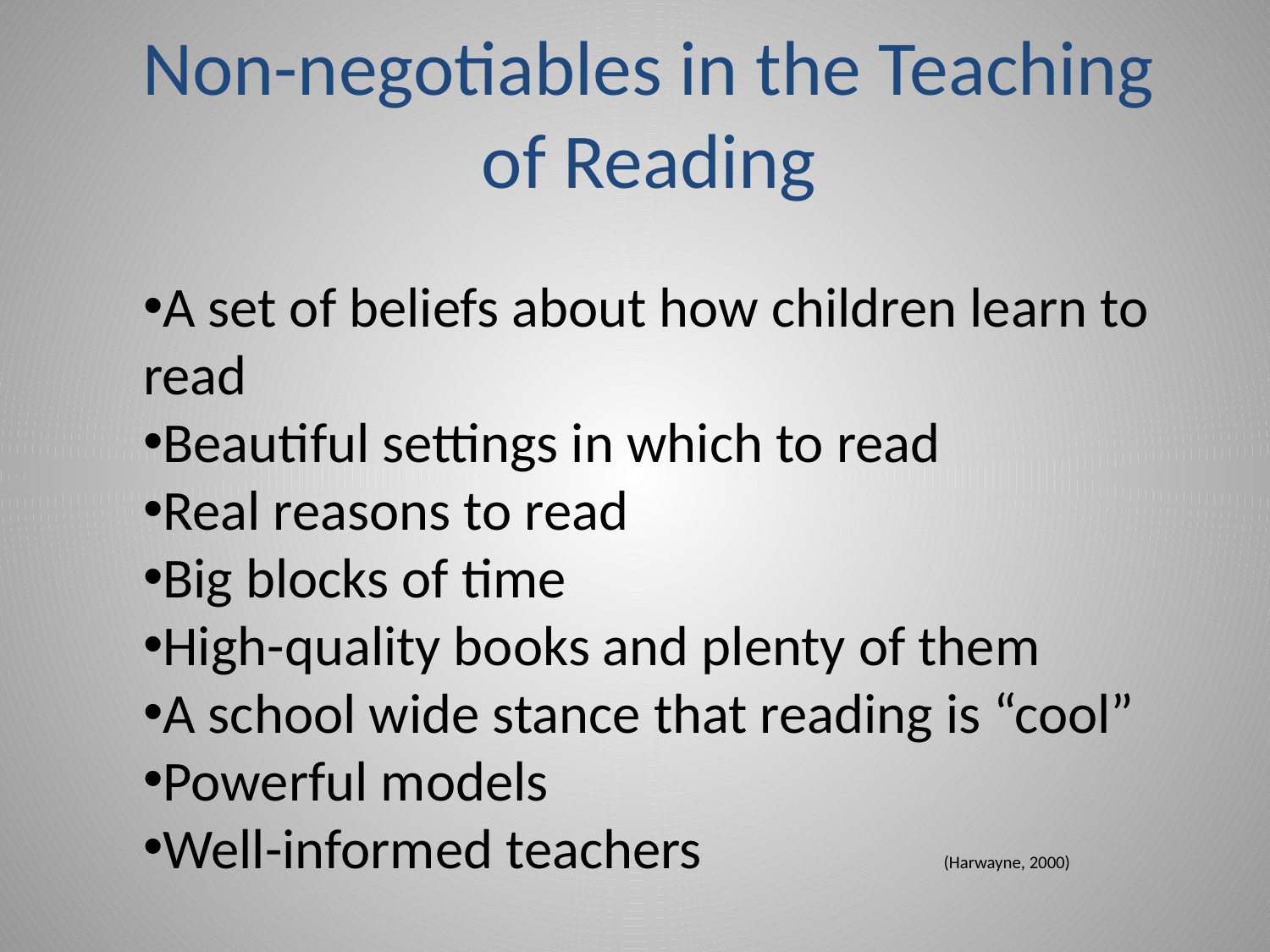

Non-negotiables in the Teaching of Reading
A set of beliefs about how children learn to read
Beautiful settings in which to read
Real reasons to read
Big blocks of time
High-quality books and plenty of them
A school wide stance that reading is “cool”
Powerful models
Well-informed teachers                   (Harwayne, 2000)